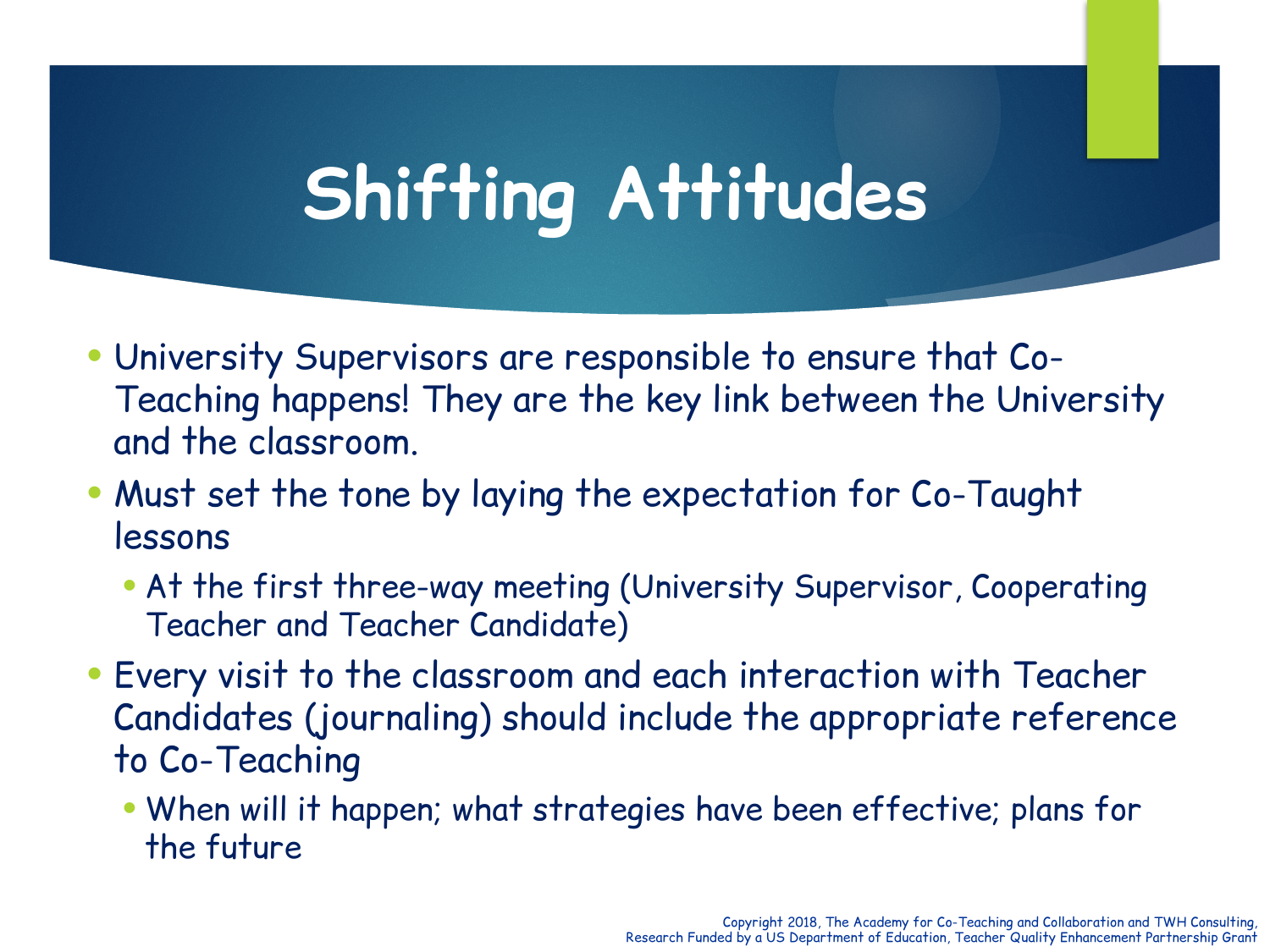

# Shifting Attitudes
University Supervisors are responsible to ensure that Co-Teaching happens! They are the key link between the University and the classroom.
Must set the tone by laying the expectation for Co-Taught lessons
At the first three-way meeting (University Supervisor, Cooperating Teacher and Teacher Candidate)
Every visit to the classroom and each interaction with Teacher Candidates (journaling) should include the appropriate reference to Co-Teaching
When will it happen; what strategies have been effective; plans for the future
Copyright 2018, The Academy for Co-Teaching and Collaboration and TWH Consulting,
Research Funded by a US Department of Education, Teacher Quality Enhancement Partnership Grant